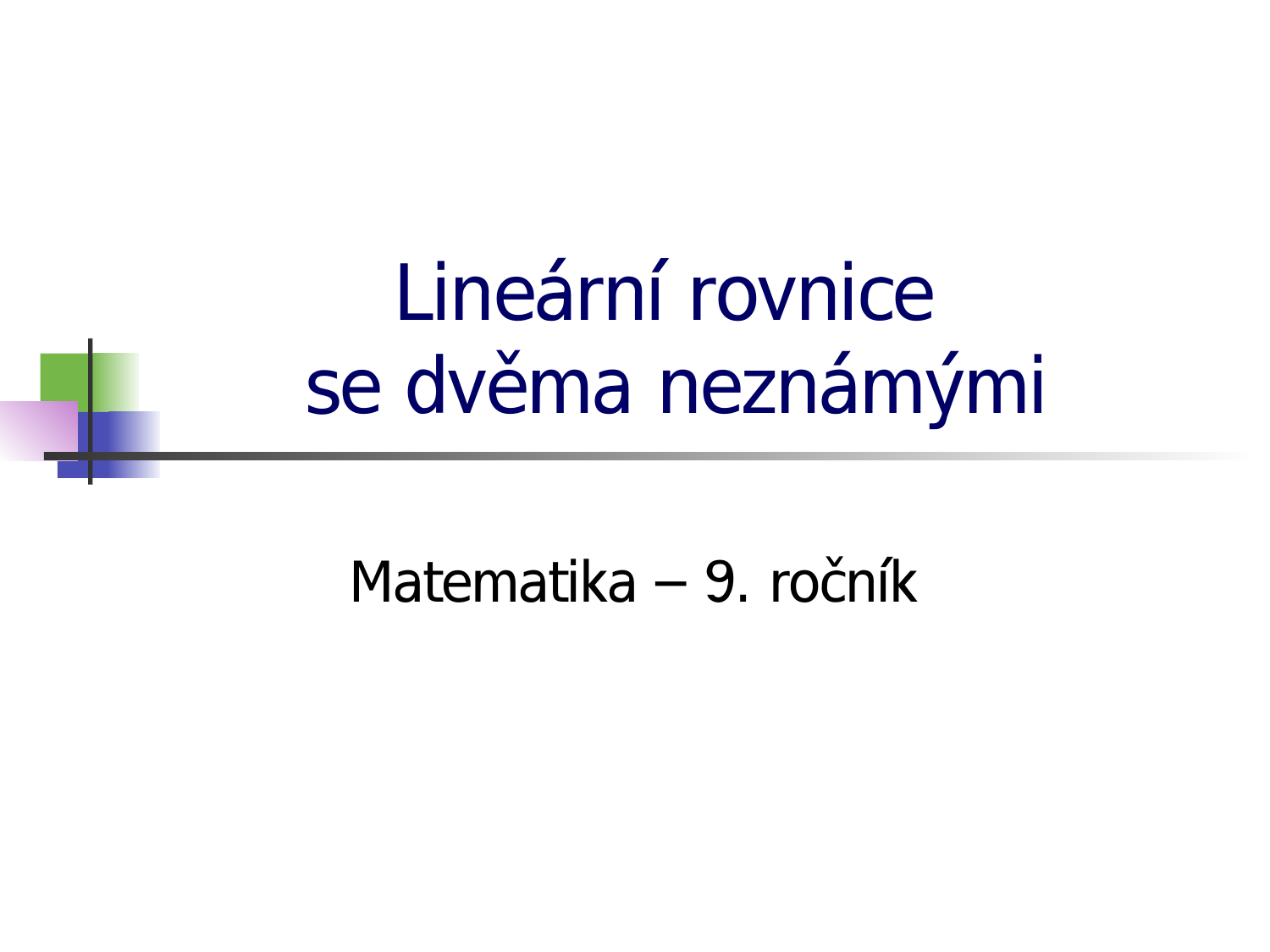

# Lineární rovnice se dvěma neznámými
Matematika – 9. ročník